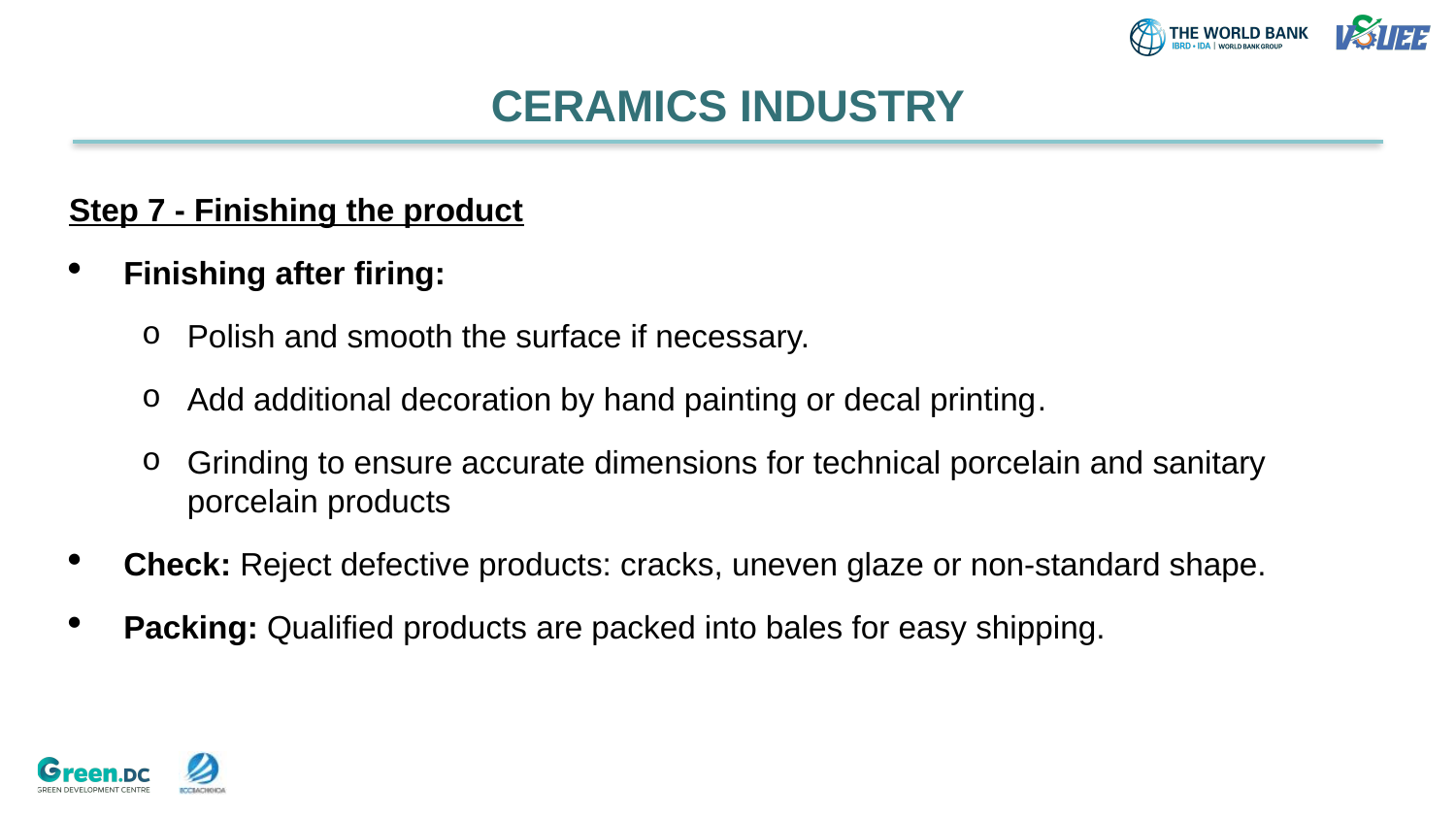

# CERAMICS INDUSTRY
Step 7 - Finishing the product
Finishing after firing:
Polish and smooth the surface if necessary.
Add additional decoration by hand painting or decal printing.
Grinding to ensure accurate dimensions for technical porcelain and sanitary porcelain products
Check: Reject defective products: cracks, uneven glaze or non-standard shape.
Packing: Qualified products are packed into bales for easy shipping.